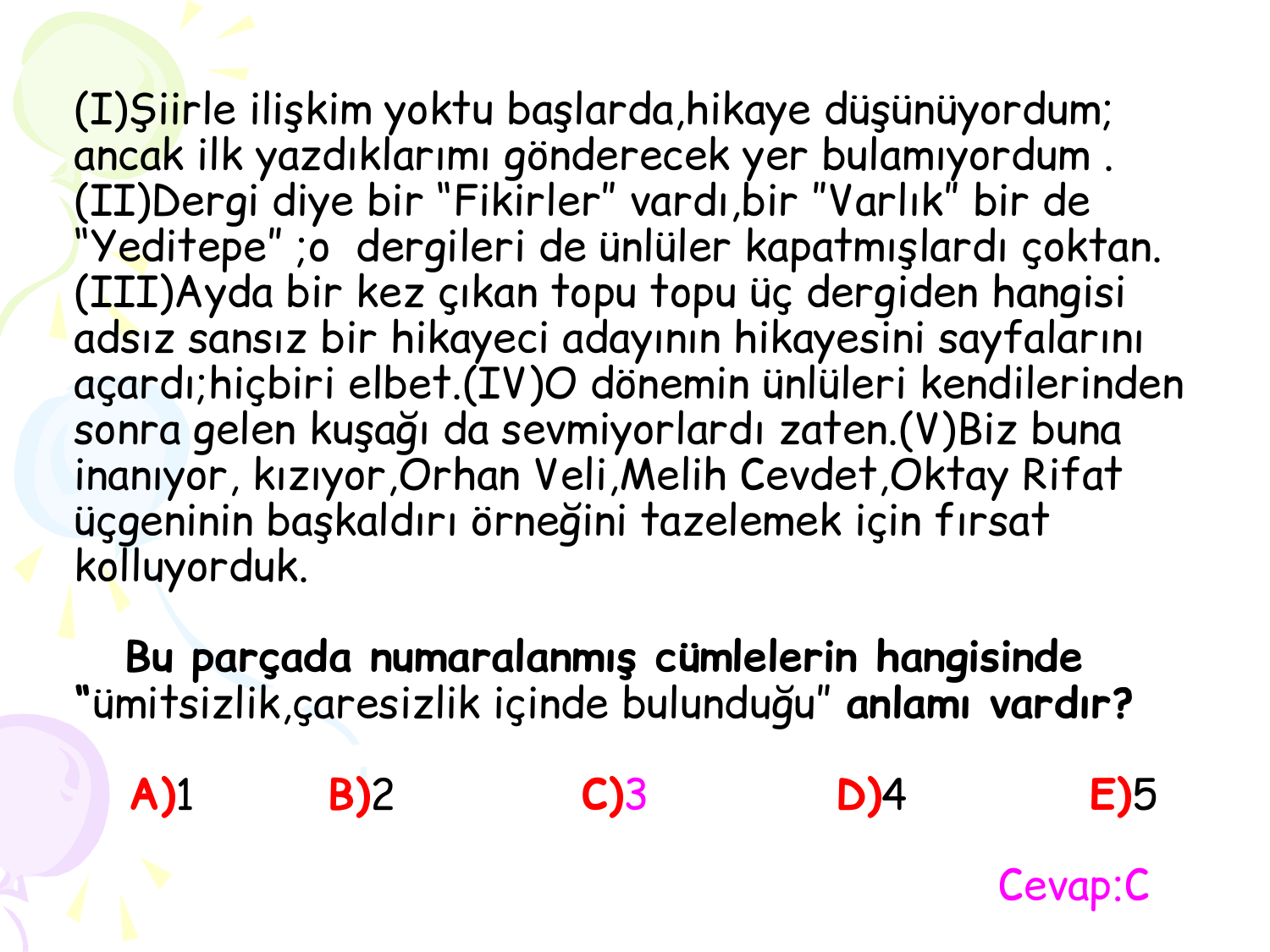

# (I)Şiirle ilişkim yoktu başlarda,hikaye düşünüyordum; ancak ilk yazdıklarımı gönderecek yer bulamıyordum .(II)Dergi diye bir “Fikirler” vardı,bir ”Varlık” bir de “Yeditepe” ;o  dergileri de ünlüler kapatmışlardı çoktan. (III)Ayda bir kez çıkan topu topu üç dergiden hangisi adsız sansız bir hikayeci adayının hikayesini sayfalarını açardı;hiçbiri elbet.(IV)O dönemin ünlüleri kendilerinden sonra gelen kuşağı da sevmiyorlardı zaten.(V)Biz buna inanıyor, kızıyor,Orhan Veli,Melih Cevdet,Oktay Rifat üçgeninin başkaldırı örneğini tazelemek için fırsat kolluyorduk. Bu parçada numaralanmış cümlelerin hangisinde “ümitsizlik,çaresizlik içinde bulunduğu” anlamı vardır? A)1		B)2		C)3		D)4		E)5 Cevap:C